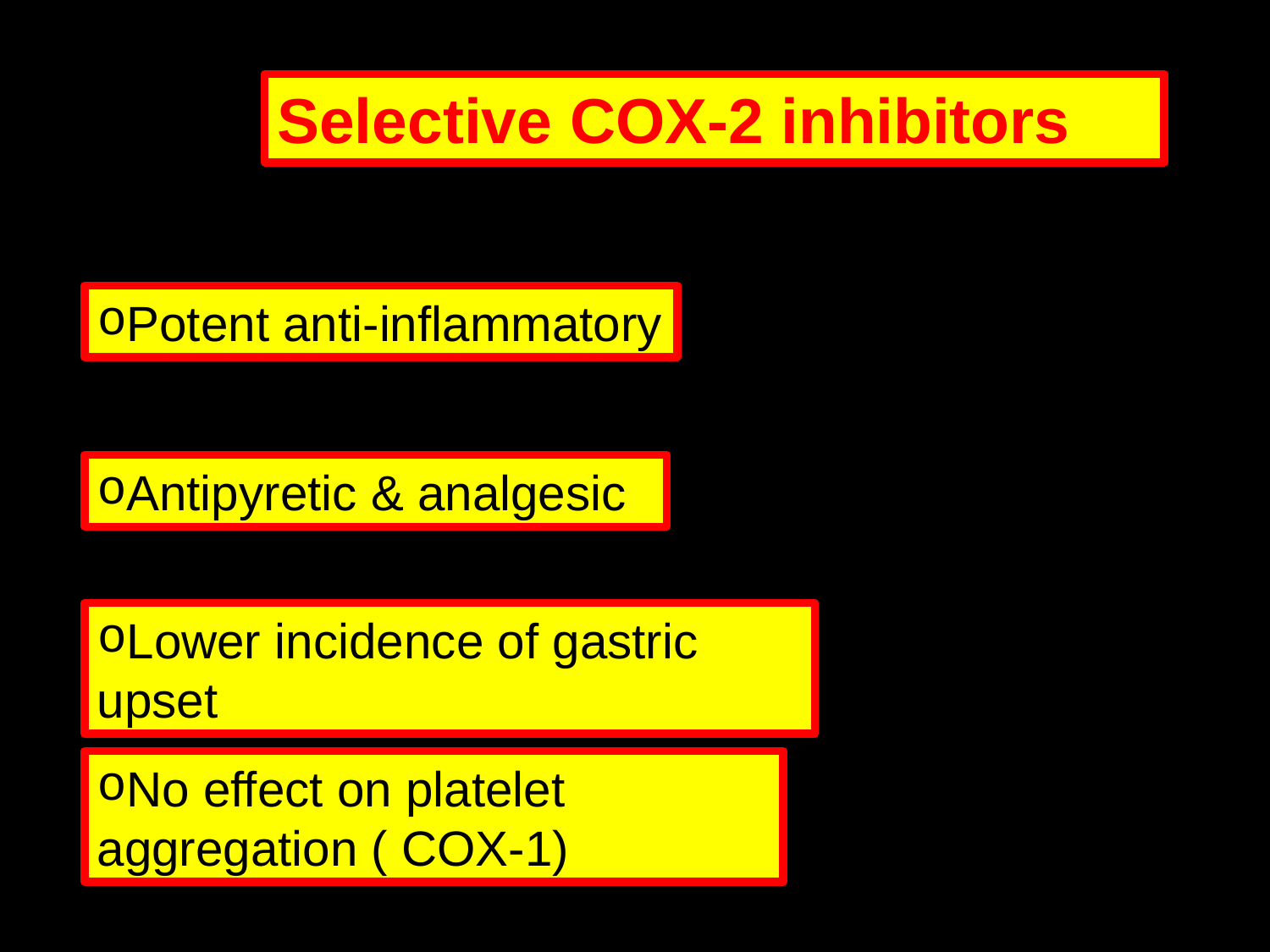

Selective COX-2 inhibitors
Potent anti-inflammatory
Antipyretic & analgesic
Lower incidence of gastric upset
No effect on platelet aggregation ( COX-1)